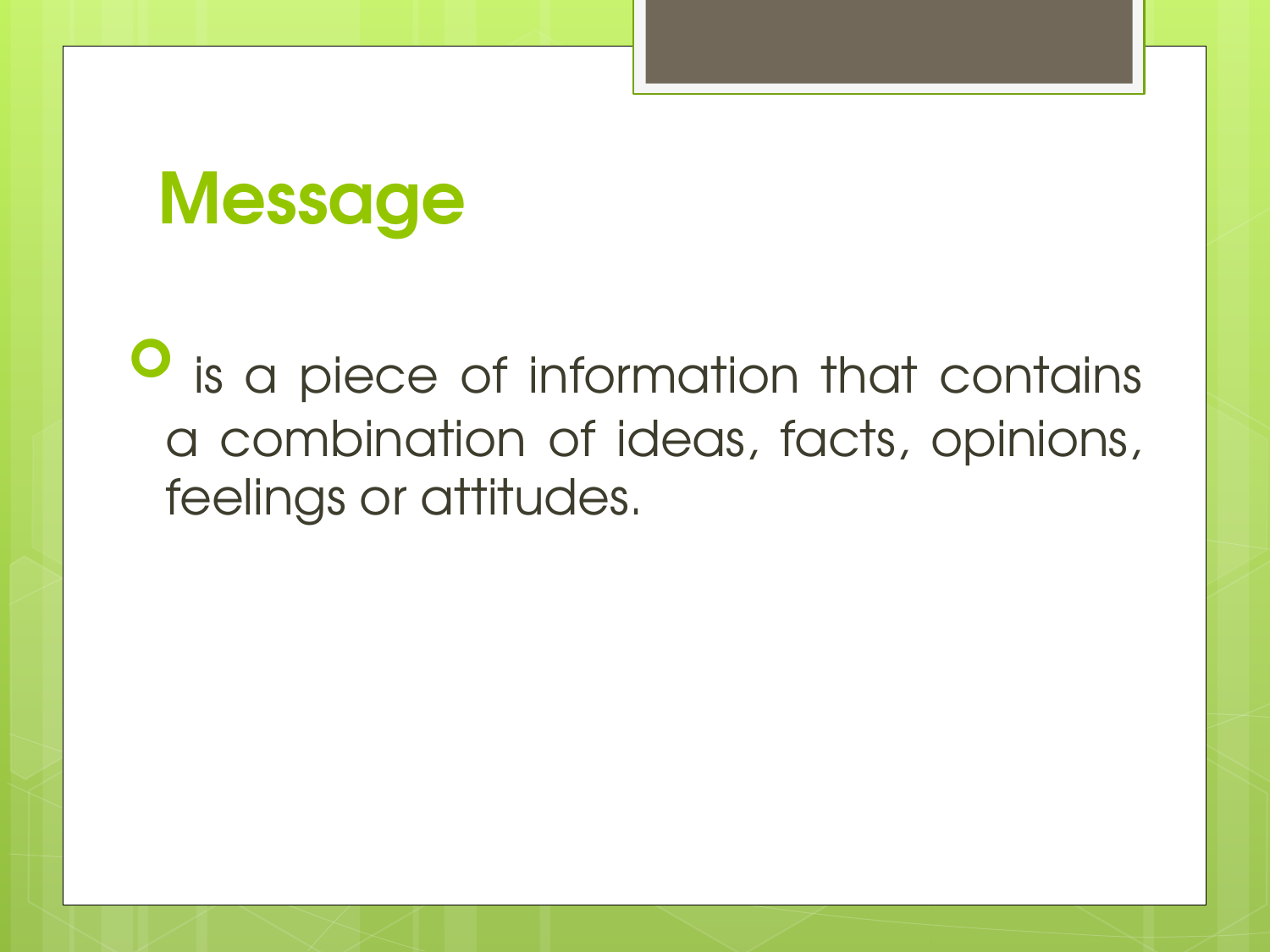

# Message
 is a piece of information that contains a combination of ideas, facts, opinions, feelings or attitudes.